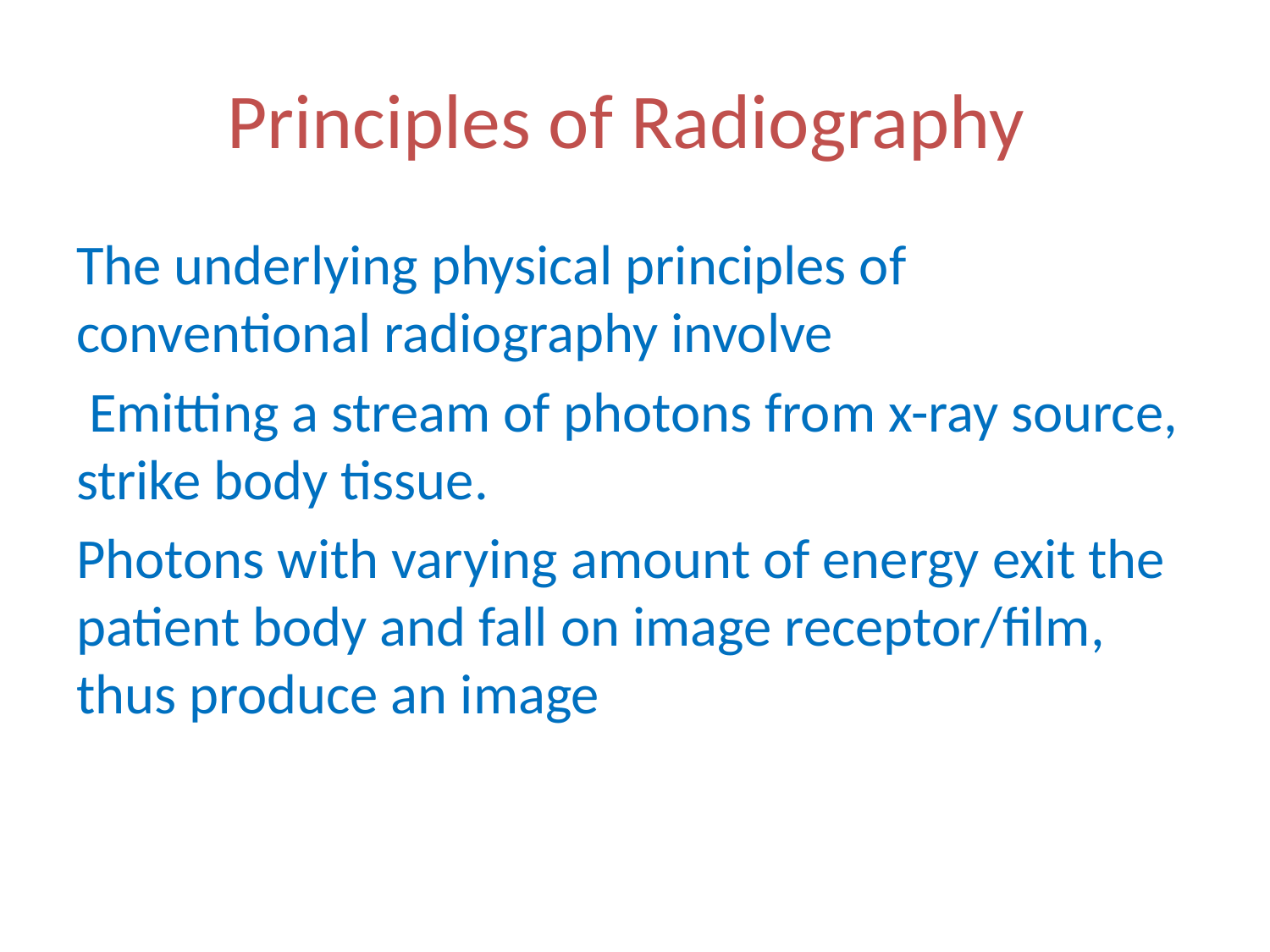

# Principles of Radiography
The underlying physical principles of conventional radiography involve
 Emitting a stream of photons from x-ray source, strike body tissue.
Photons with varying amount of energy exit the patient body and fall on image receptor/film, thus produce an image